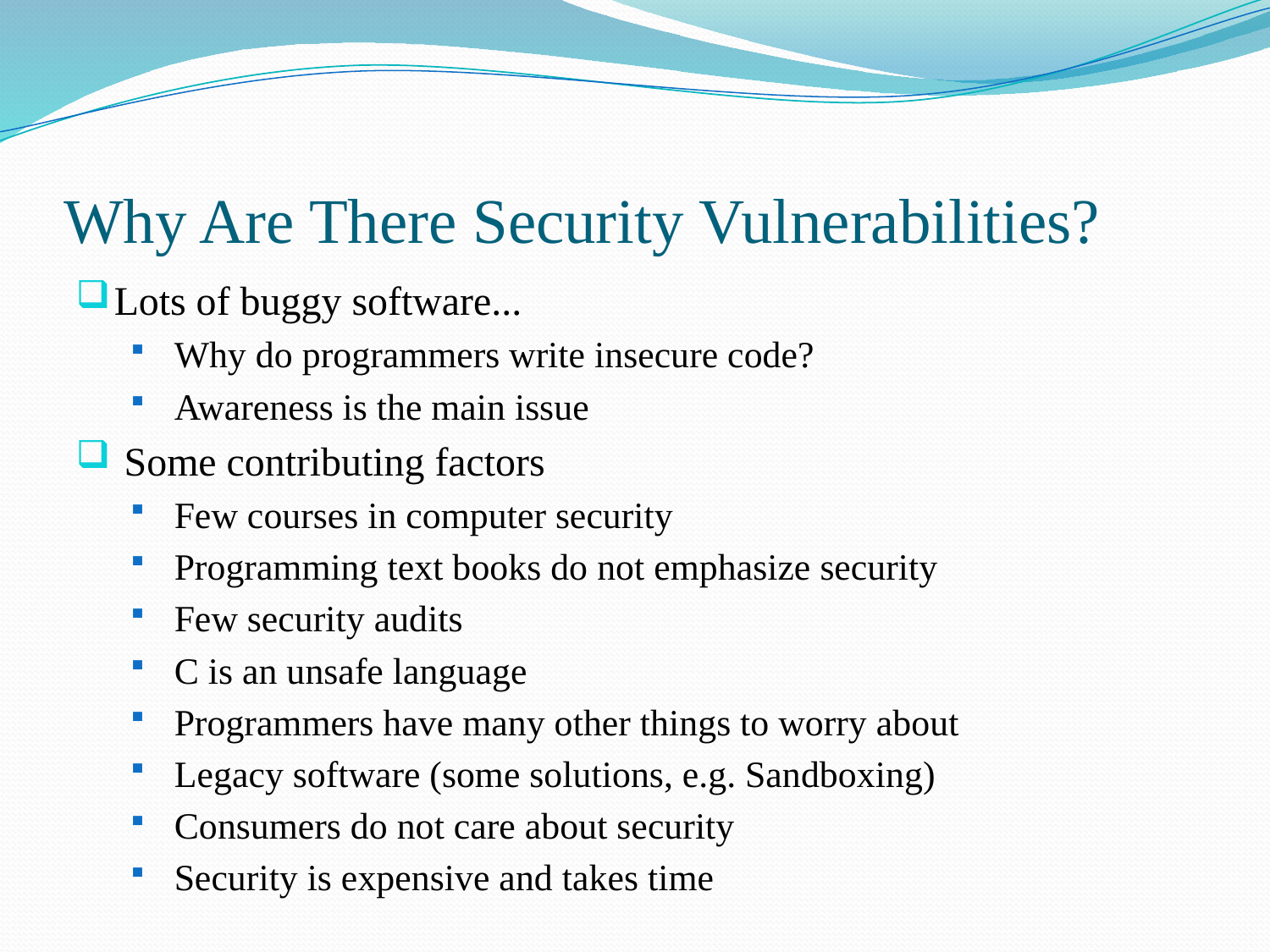

# Why Are There Security Vulnerabilities?
Lots of buggy software...
 Why do programmers write insecure code?
 Awareness is the main issue
 Some contributing factors
 Few courses in computer security
 Programming text books do not emphasize security
 Few security audits
 C is an unsafe language
 Programmers have many other things to worry about
 Legacy software (some solutions, e.g. Sandboxing)
 Consumers do not care about security
 Security is expensive and takes time